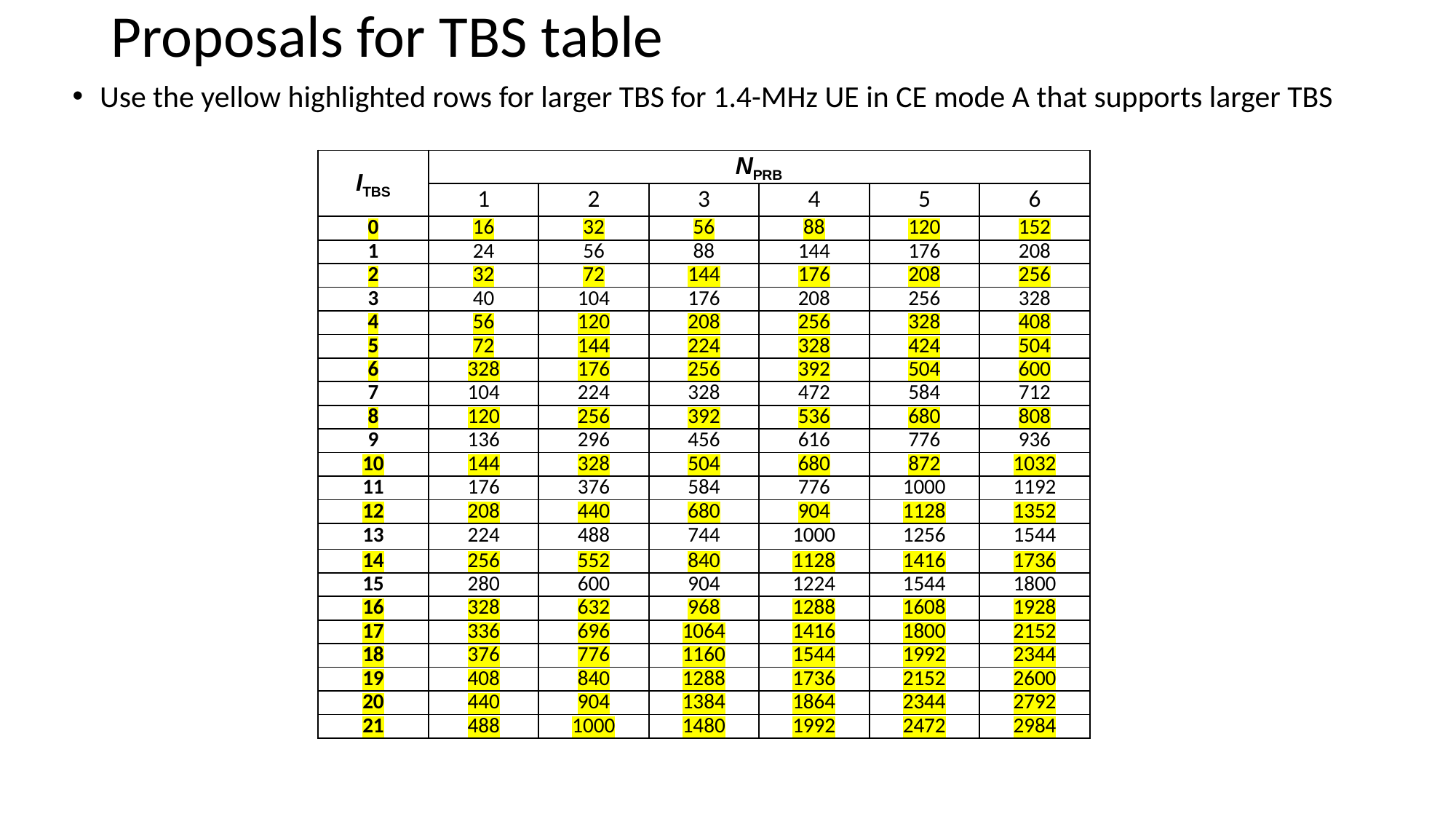

# Proposals for TBS table
Use the yellow highlighted rows for larger TBS for 1.4-MHz UE in CE mode A that supports larger TBS
| ITBS | NPRB |  |  |  |  |  |
| --- | --- | --- | --- | --- | --- | --- |
|  | 1 | 2 | 3 | 4 | 5 | 6 |
| 0 | 16 | 32 | 56 | 88 | 120 | 152 |
| 1 | 24 | 56 | 88 | 144 | 176 | 208 |
| 2 | 32 | 72 | 144 | 176 | 208 | 256 |
| 3 | 40 | 104 | 176 | 208 | 256 | 328 |
| 4 | 56 | 120 | 208 | 256 | 328 | 408 |
| 5 | 72 | 144 | 224 | 328 | 424 | 504 |
| 6 | 328 | 176 | 256 | 392 | 504 | 600 |
| 7 | 104 | 224 | 328 | 472 | 584 | 712 |
| 8 | 120 | 256 | 392 | 536 | 680 | 808 |
| 9 | 136 | 296 | 456 | 616 | 776 | 936 |
| 10 | 144 | 328 | 504 | 680 | 872 | 1032 |
| 11 | 176 | 376 | 584 | 776 | 1000 | 1192 |
| 12 | 208 | 440 | 680 | 904 | 1128 | 1352 |
| 13 | 224 | 488 | 744 | 1000 | 1256 | 1544 |
| 14 | 256 | 552 | 840 | 1128 | 1416 | 1736 |
| 15 | 280 | 600 | 904 | 1224 | 1544 | 1800 |
| 16 | 328 | 632 | 968 | 1288 | 1608 | 1928 |
| 17 | 336 | 696 | 1064 | 1416 | 1800 | 2152 |
| 18 | 376 | 776 | 1160 | 1544 | 1992 | 2344 |
| 19 | 408 | 840 | 1288 | 1736 | 2152 | 2600 |
| 20 | 440 | 904 | 1384 | 1864 | 2344 | 2792 |
| 21 | 488 | 1000 | 1480 | 1992 | 2472 | 2984 |